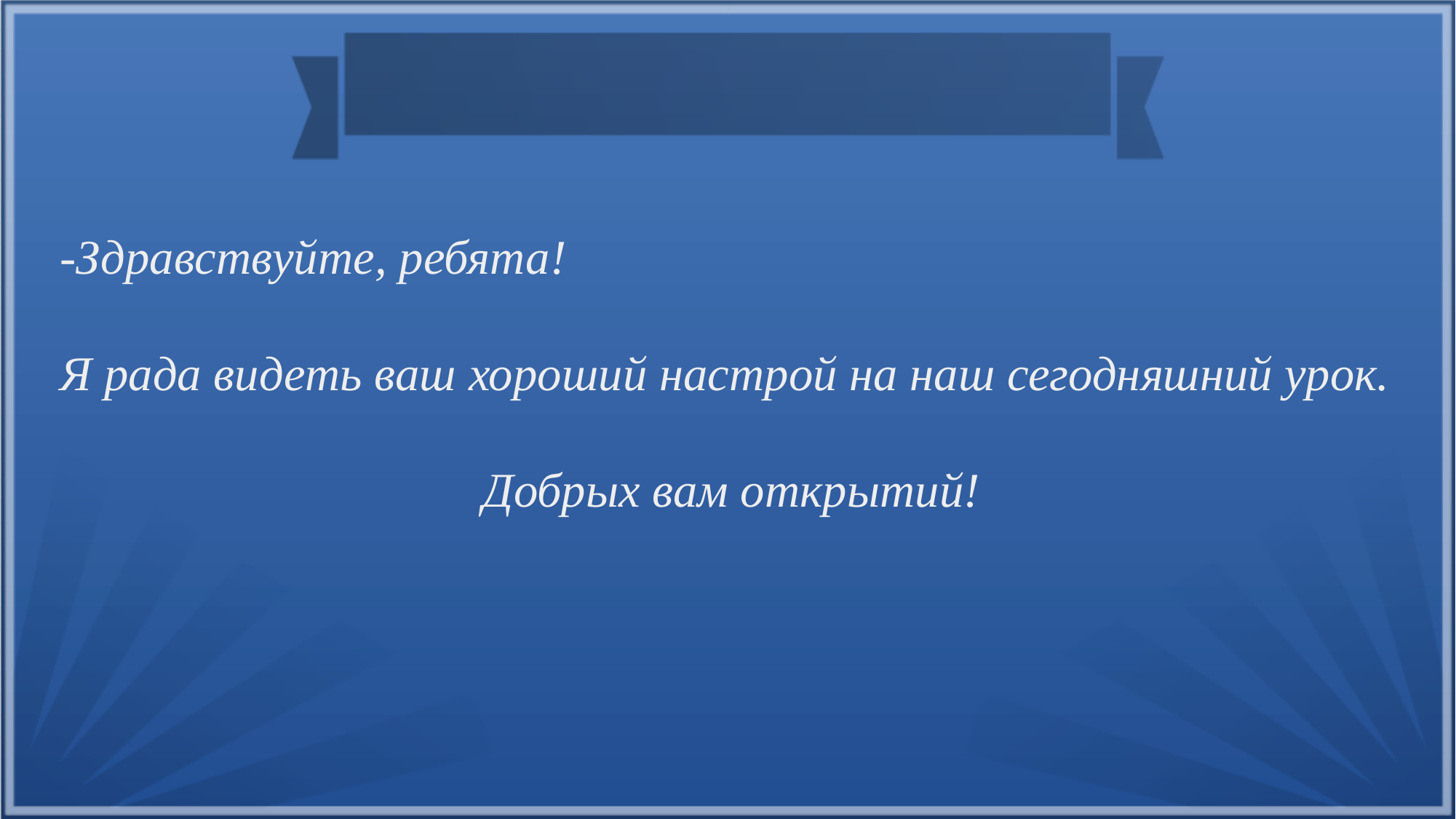

-Здравствуйте, ребята!

Я рада видеть ваш хороший настрой на наш сегодняшний урок.

Добрых вам открытий!